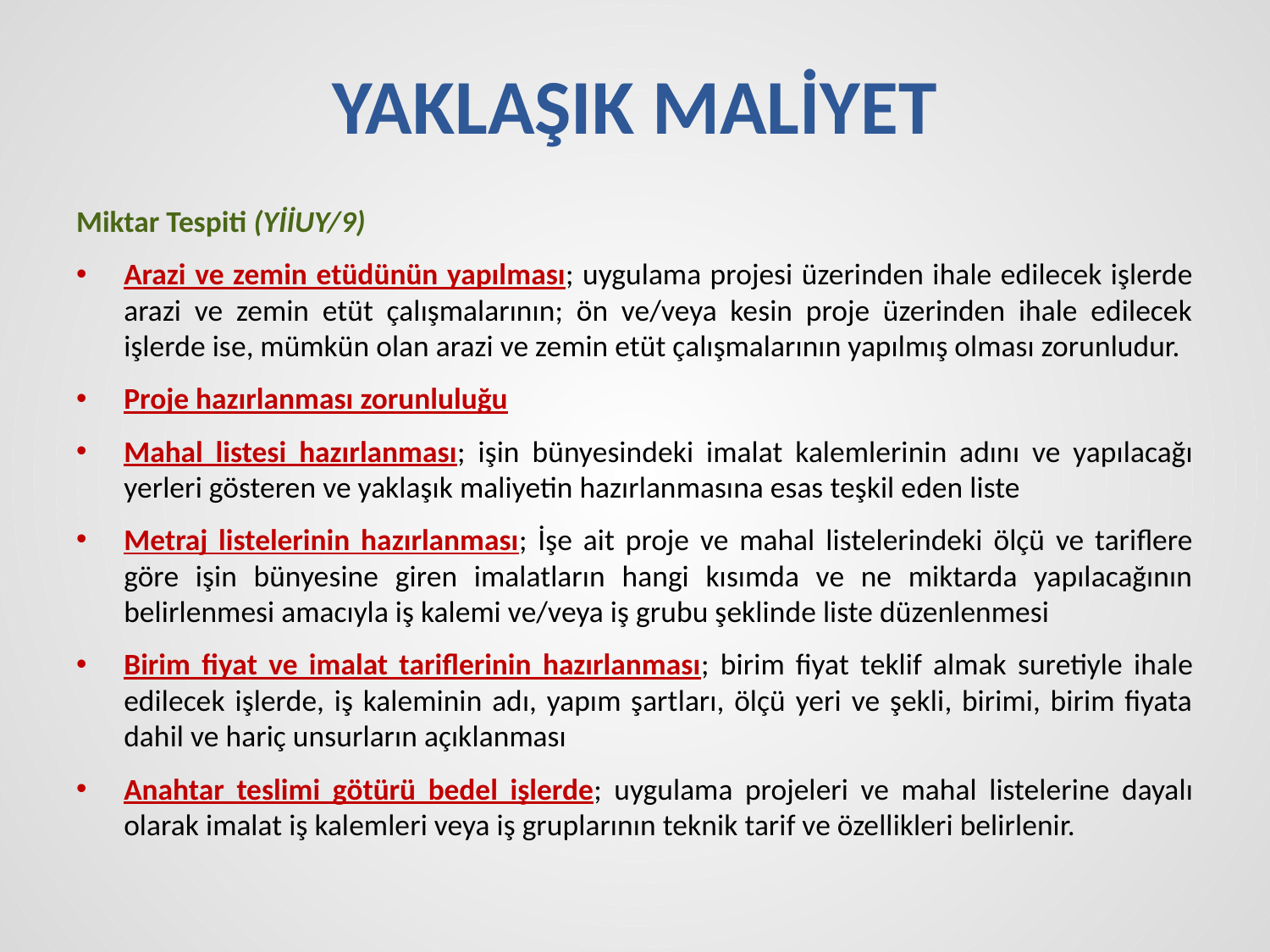

# YAKLAŞIK MALİYET
Miktar Tespiti (YİİUY/9)
Arazi ve zemin etüdünün yapılması; uygulama projesi üzerinden ihale edilecek işlerde arazi ve zemin etüt çalışmalarının; ön ve/veya kesin proje üzerinden ihale edilecek işlerde ise, mümkün olan arazi ve zemin etüt çalışmalarının yapılmış olması zorunludur.
Proje hazırlanması zorunluluğu
Mahal listesi hazırlanması; işin bünyesindeki imalat kalemlerinin adını ve yapılacağı yerleri gösteren ve yaklaşık maliyetin hazırlanmasına esas teşkil eden liste
Metraj listelerinin hazırlanması; İşe ait proje ve mahal listelerindeki ölçü ve tariflere göre işin bünyesine giren imalatların hangi kısımda ve ne miktarda yapılacağının belirlenmesi amacıyla iş kalemi ve/veya iş grubu şeklinde liste düzenlenmesi
Birim fiyat ve imalat tariflerinin hazırlanması; birim fiyat teklif almak suretiyle ihale edilecek işlerde, iş kaleminin adı, yapım şartları, ölçü yeri ve şekli, birimi, birim fiyata dahil ve hariç unsurların açıklanması
Anahtar teslimi götürü bedel işlerde; uygulama projeleri ve mahal listelerine dayalı olarak imalat iş kalemleri veya iş gruplarının teknik tarif ve özellikleri belirlenir.